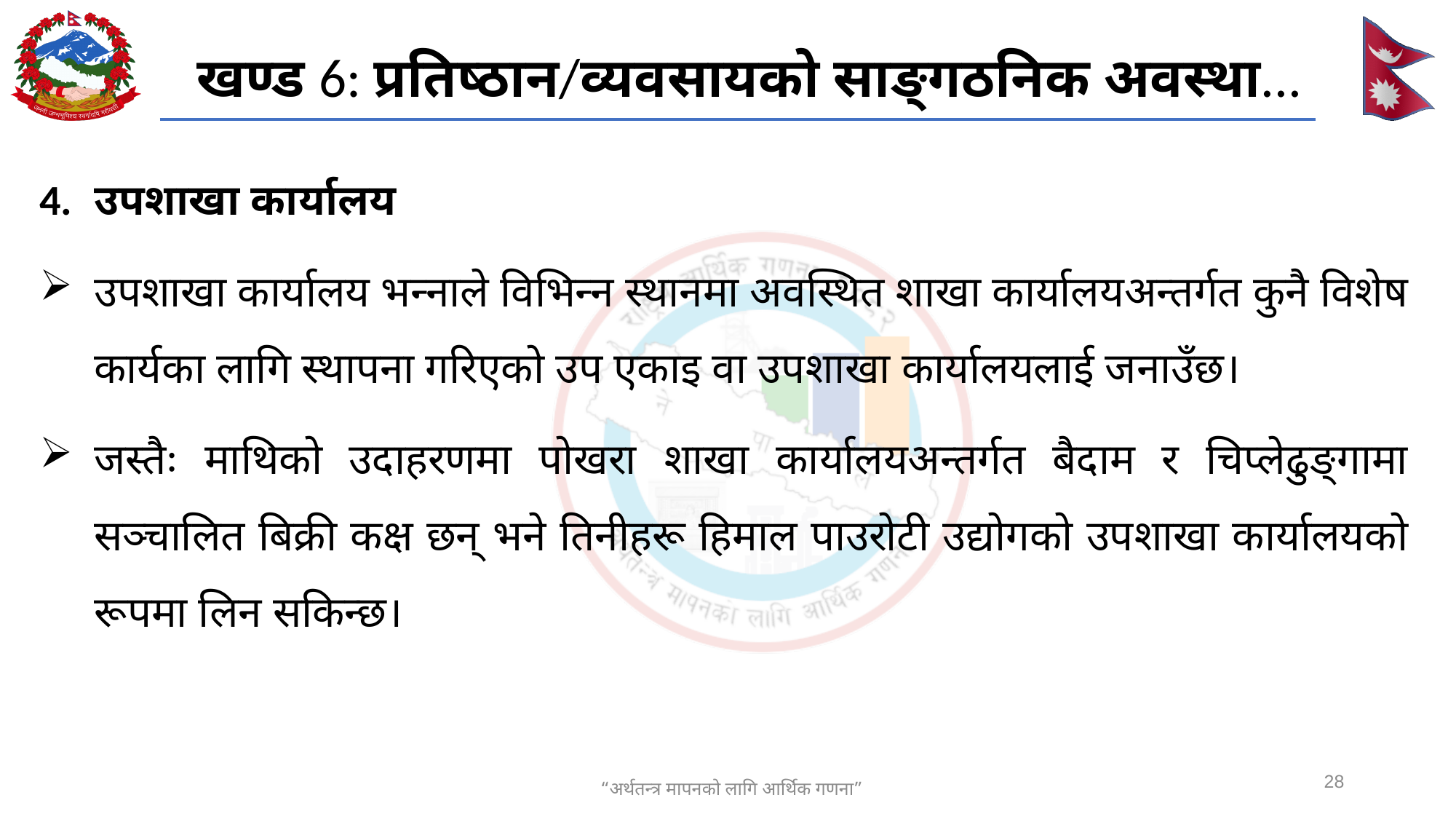

# खण्ड 6: प्रतिष्ठान/व्यवसायको साङ्गठनिक अवस्था...
4. 	उपशाखा कार्यालय
उपशाखा कार्यालय भन्नाले विभिन्न स्थानमा अवस्थित शाखा कार्यालयअन्तर्गत कुनै विशेष कार्यका लागि स्थापना गरिएको उप एकाइ वा उपशाखा कार्यालयलाई जनाउँछ।
जस्तैः माथिको उदाहरणमा पोखरा शाखा कार्यालयअन्तर्गत बैदाम र चिप्लेढुङ्गामा सञ्चालित बिक्री कक्ष छन् भने तिनीहरू हिमाल पाउरोटी उद्योगको उपशाखा कार्यालयको रूपमा लिन सकिन्छ।

28
“अर्थतन्त्र मापनको लागि आर्थिक गणना”